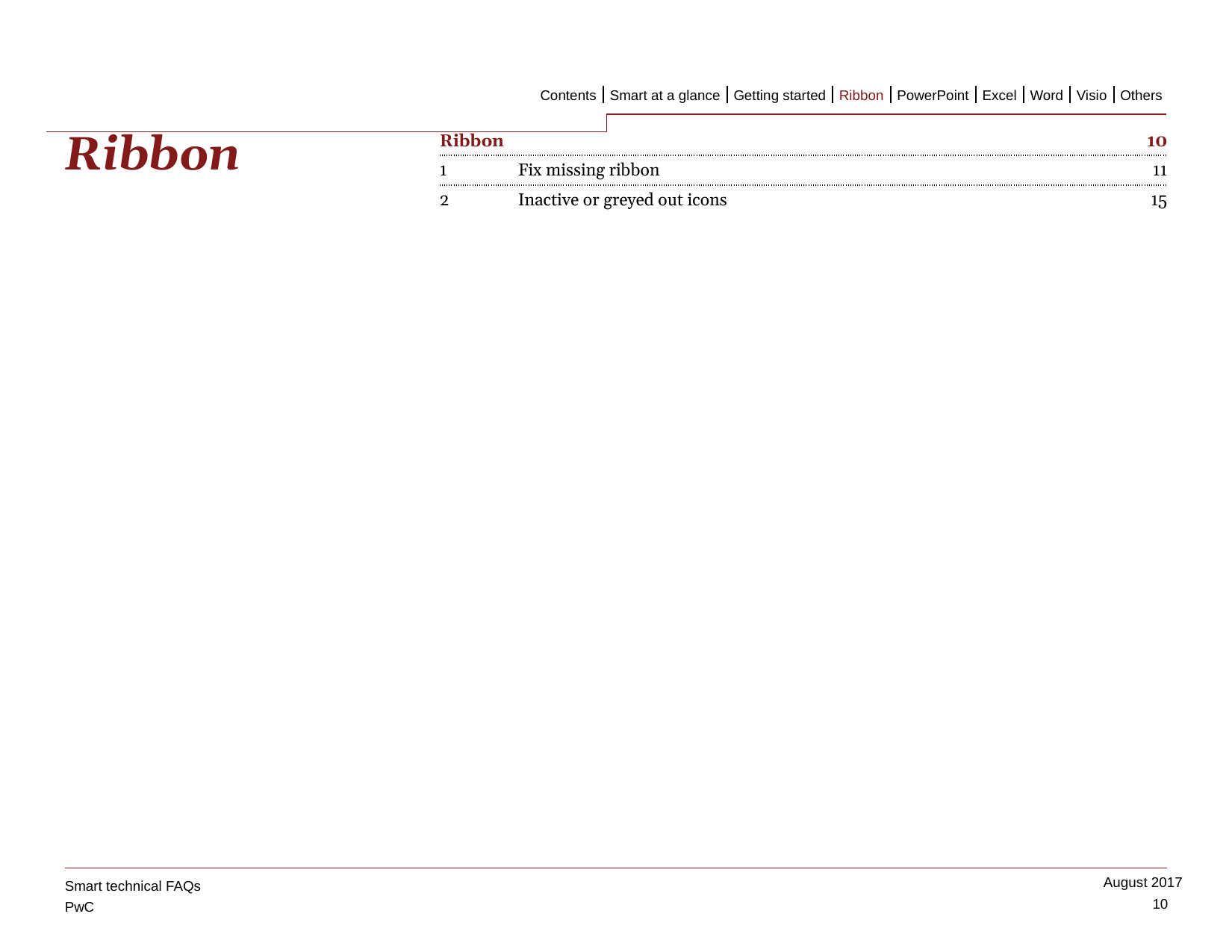

-1 Ribbon
Contents
Smart at a glance
Getting started
Ribbon
PowerPoint
Excel
Word
Visio
Others
# Ribbon
| Ribbon | 10 |
| --- | --- |
| 1 Fix missing ribbon | 11 |
| 2 Inactive or greyed out icons | 15 |

Smart technical FAQs
10